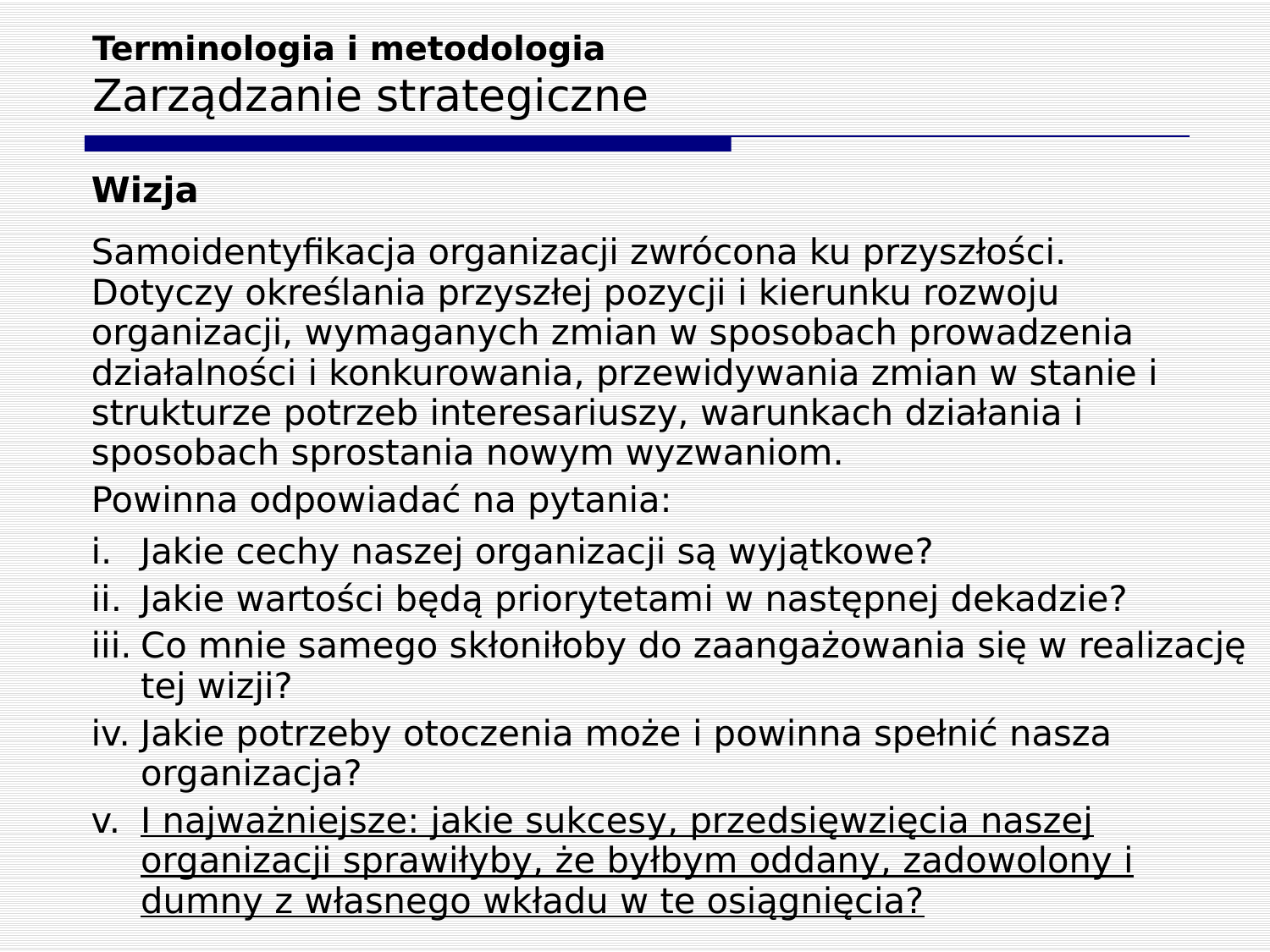

# Terminologia i metodologia Zarządzanie strategiczne
Wizja

Samoidentyfikacja organizacji zwrócona ku przyszłości. Dotyczy określania przyszłej pozycji i kierunku rozwoju organizacji, wymaganych zmian w sposobach prowadzenia działalności i konkurowania, przewidywania zmian w stanie i strukturze potrzeb interesariuszy, warunkach działania i sposobach sprostania nowym wyzwaniom.
Powinna odpowiadać na pytania:

Jakie cechy naszej organizacji są wyjątkowe?
Jakie wartości będą priorytetami w następnej dekadzie?
Co mnie samego skłoniłoby do zaangażowania się w realizację tej wizji?
Jakie potrzeby otoczenia może i powinna spełnić nasza organizacja?
I najważniejsze: jakie sukcesy, przedsięwzięcia naszej organizacji sprawiłyby, że byłbym oddany, zadowolony i dumny z własnego wkładu w te osiągnięcia?